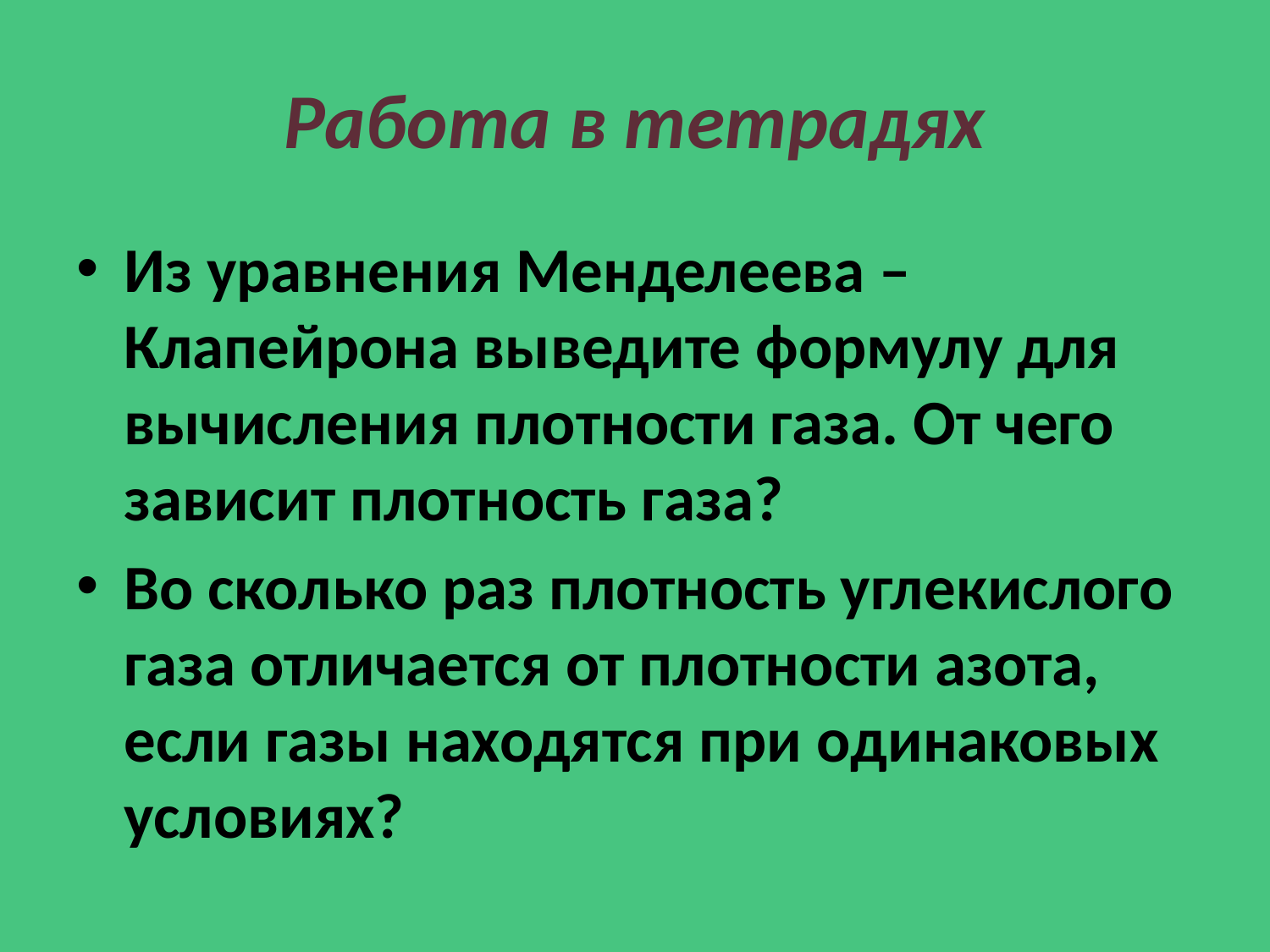

# Работа в тетрадях
Из уравнения Менделеева – Клапейрона выведите формулу для вычисления плотности газа. От чего зависит плотность газа?
Во сколько раз плотность углекислого газа отличается от плотности азота, если газы находятся при одинаковых условиях?